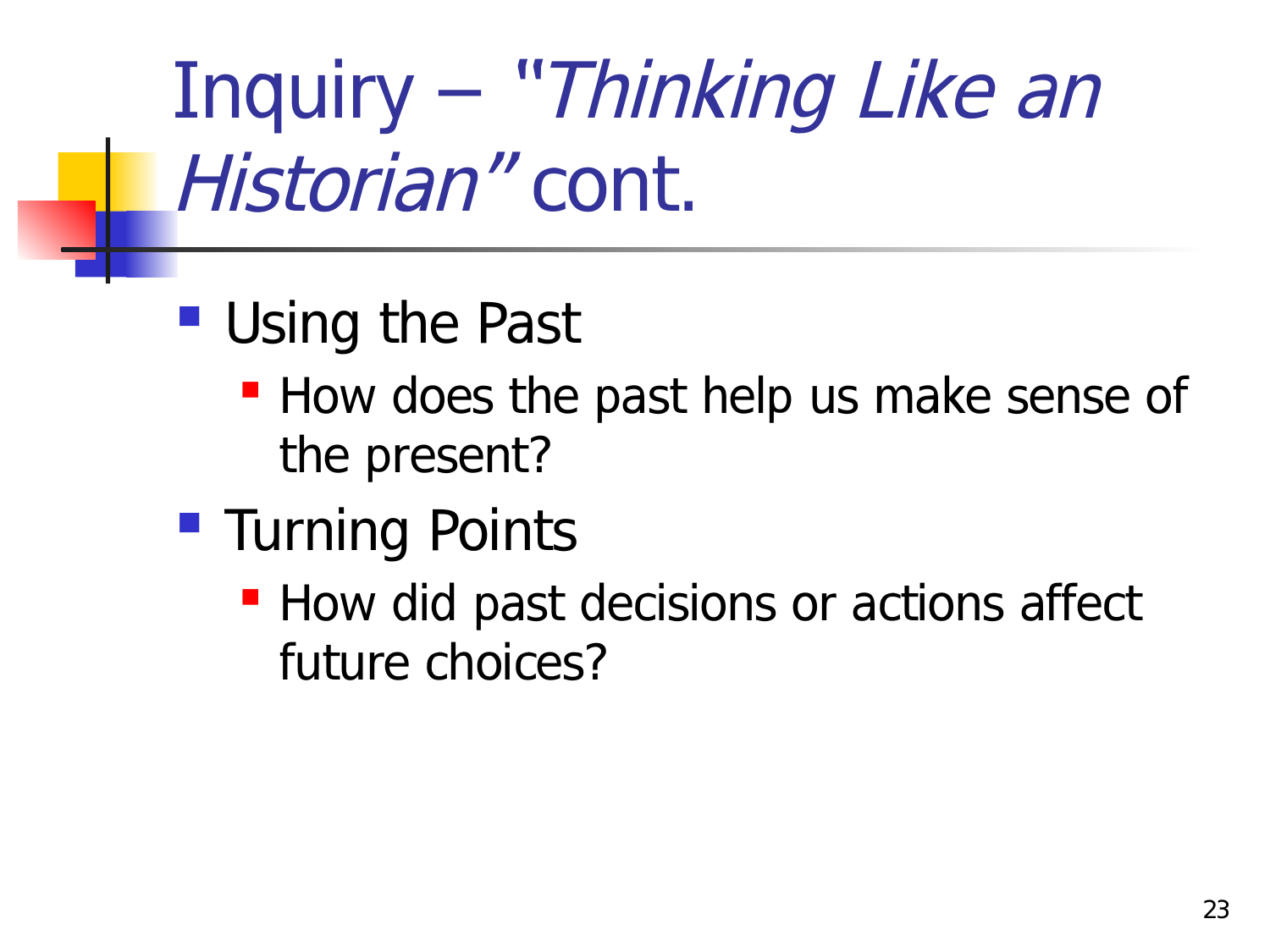

# Inquiry – “Thinking Like an Historian” cont.
Using the Past
How does the past help us make sense of the present?
Turning Points
How did past decisions or actions affect future choices?
23